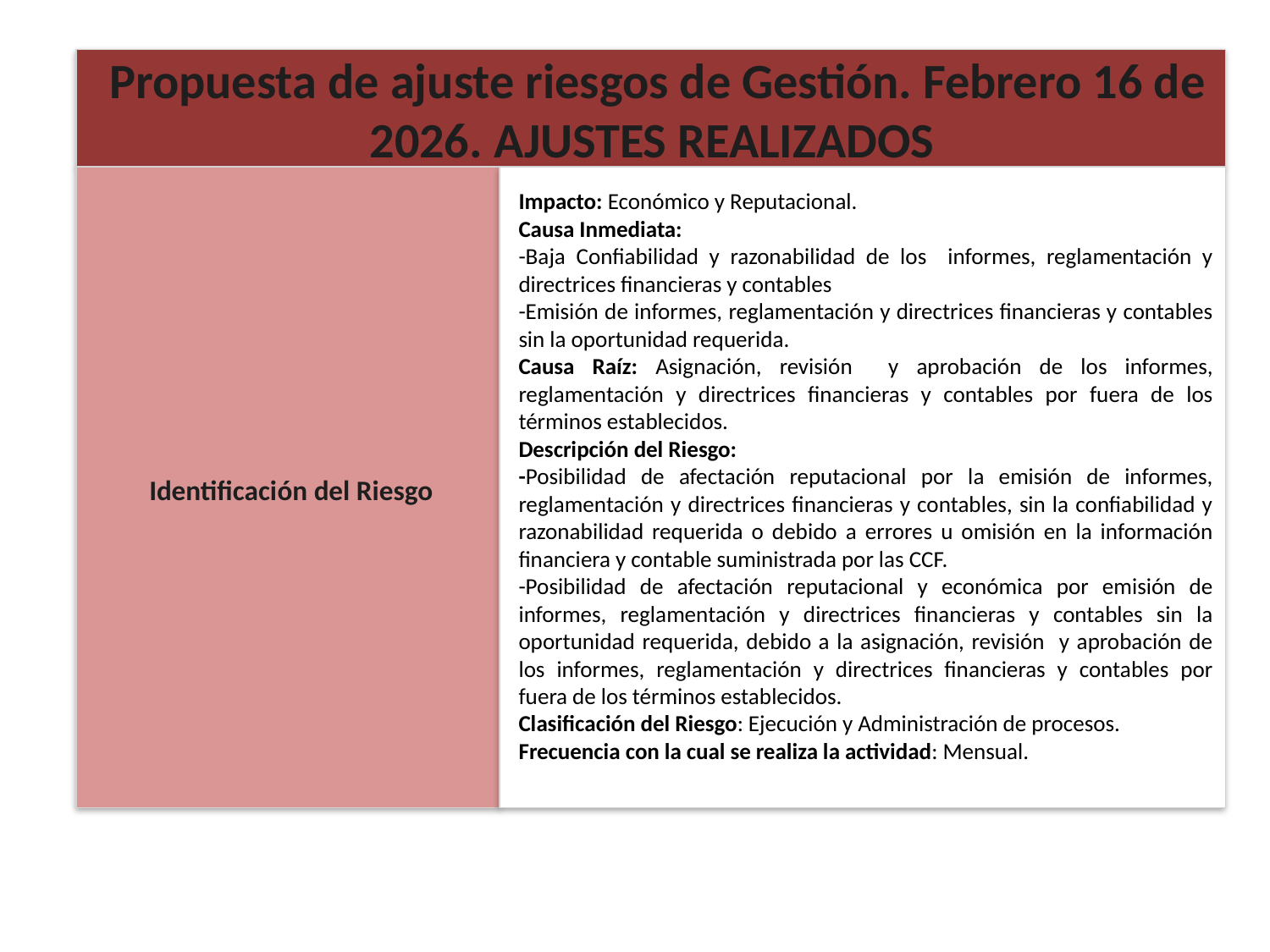

Propuesta de ajuste riesgos de Gestión. Febrero 16 de 2026. AJUSTES REALIZADOS
Identificación del Riesgo
Impacto: Económico y Reputacional.
Causa Inmediata:
-Baja Confiabilidad y razonabilidad de los  informes, reglamentación y directrices financieras y contables
-Emisión de informes, reglamentación y directrices financieras y contables sin la oportunidad requerida.
Causa Raíz: Asignación, revisión  y aprobación de los informes, reglamentación y directrices financieras y contables por fuera de los términos establecidos.
Descripción del Riesgo:
-Posibilidad de afectación reputacional por la emisión de informes, reglamentación y directrices financieras y contables, sin la confiabilidad y razonabilidad requerida o debido a errores u omisión en la información financiera y contable suministrada por las CCF.
-Posibilidad de afectación reputacional y económica por emisión de informes, reglamentación y directrices financieras y contables sin la oportunidad requerida, debido a la asignación, revisión  y aprobación de los informes, reglamentación y directrices financieras y contables por fuera de los términos establecidos.
Clasificación del Riesgo: Ejecución y Administración de procesos.
Frecuencia con la cual se realiza la actividad: Mensual.